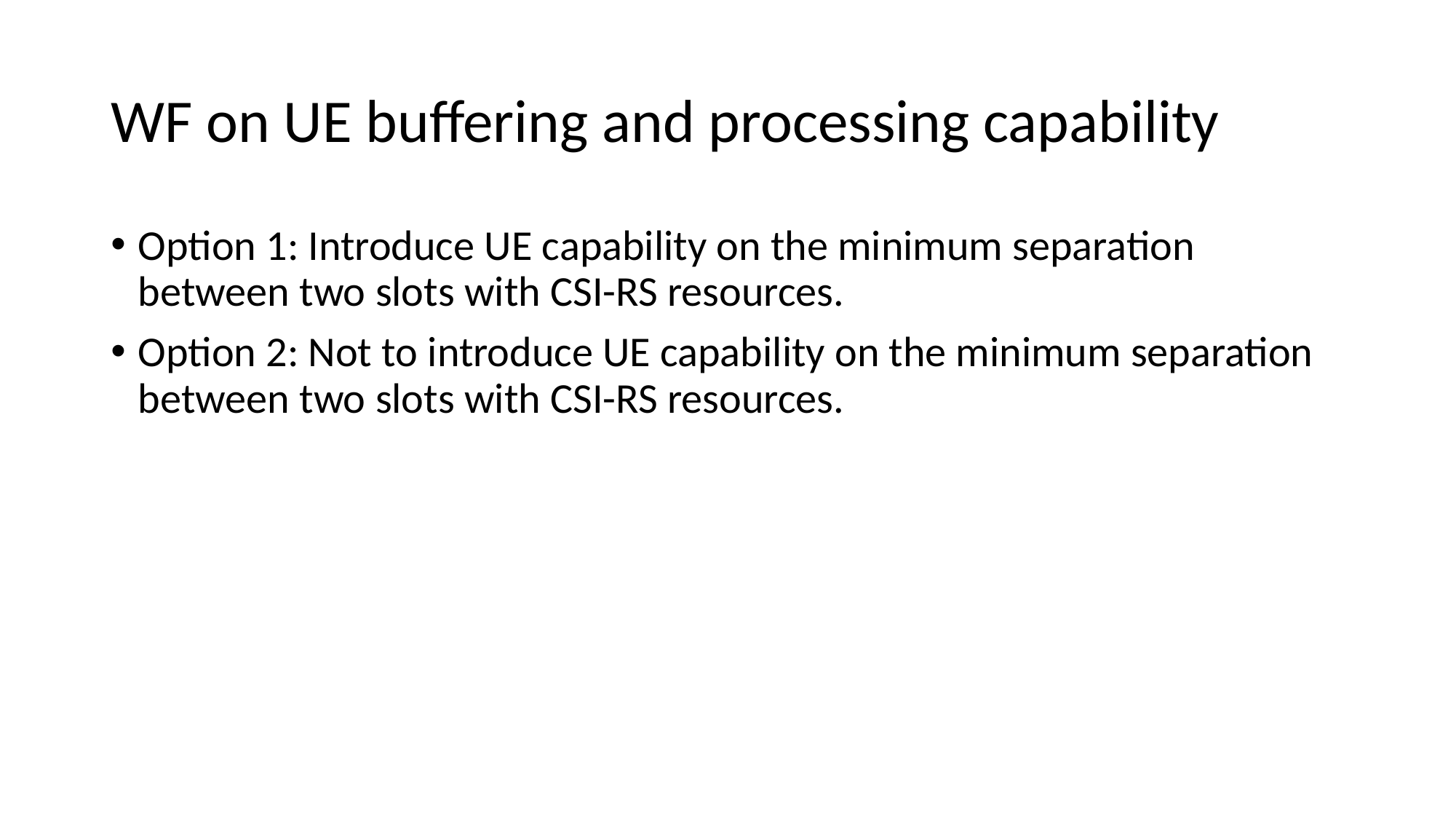

# WF on UE buffering and processing capability
Option 1: Introduce UE capability on the minimum separation between two slots with CSI-RS resources.
Option 2: Not to introduce UE capability on the minimum separation between two slots with CSI-RS resources.